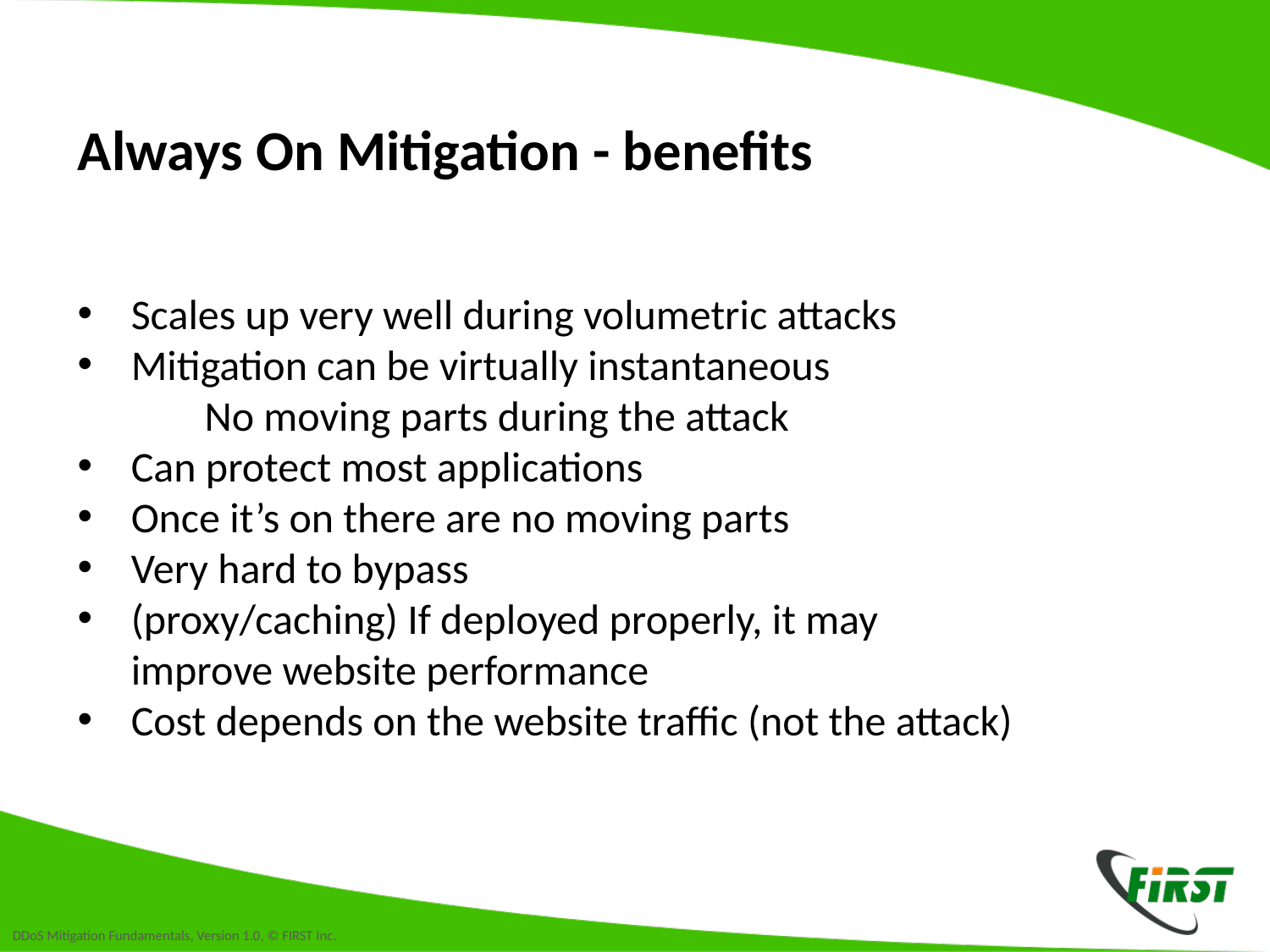

# Always On Mitigation - benefits
Scales up very well during volumetric attacks
Mitigation can be virtually instantaneous
	No moving parts during the attack
Can protect most applications
Once it’s on there are no moving parts
Very hard to bypass
(proxy/caching) If deployed properly, it may improve website performance
Cost depends on the website traffic (not the attack)